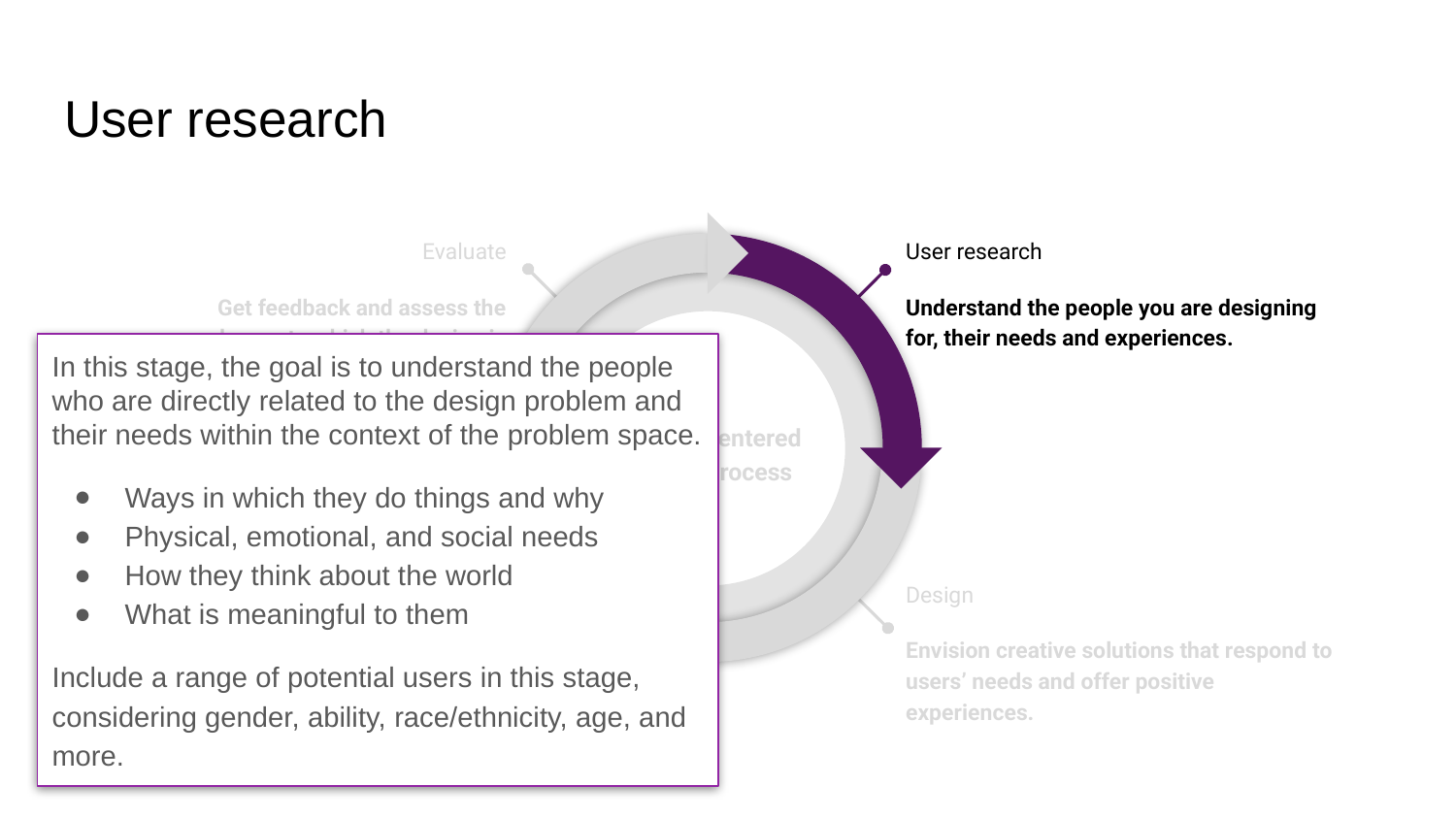

# User research
Evaluate

Get feedback and assess the degree to which the design is useful, usable, and experiential.
User research

Understand the people you are designing for, their needs and experiences.

In this stage, the goal is to understand the people who are directly related to the design problem and their needs within the context of the problem space.
Ways in which they do things and why
Physical, emotional, and social needs
How they think about the world
What is meaningful to them
Include a range of potential users in this stage, considering gender, ability, race/ethnicity, age, and more.
Human-Centered Design Process

Implement

Prototype/build the user interface of your design.
Design

Envision creative solutions that respond to users’ needs and offer positive experiences.